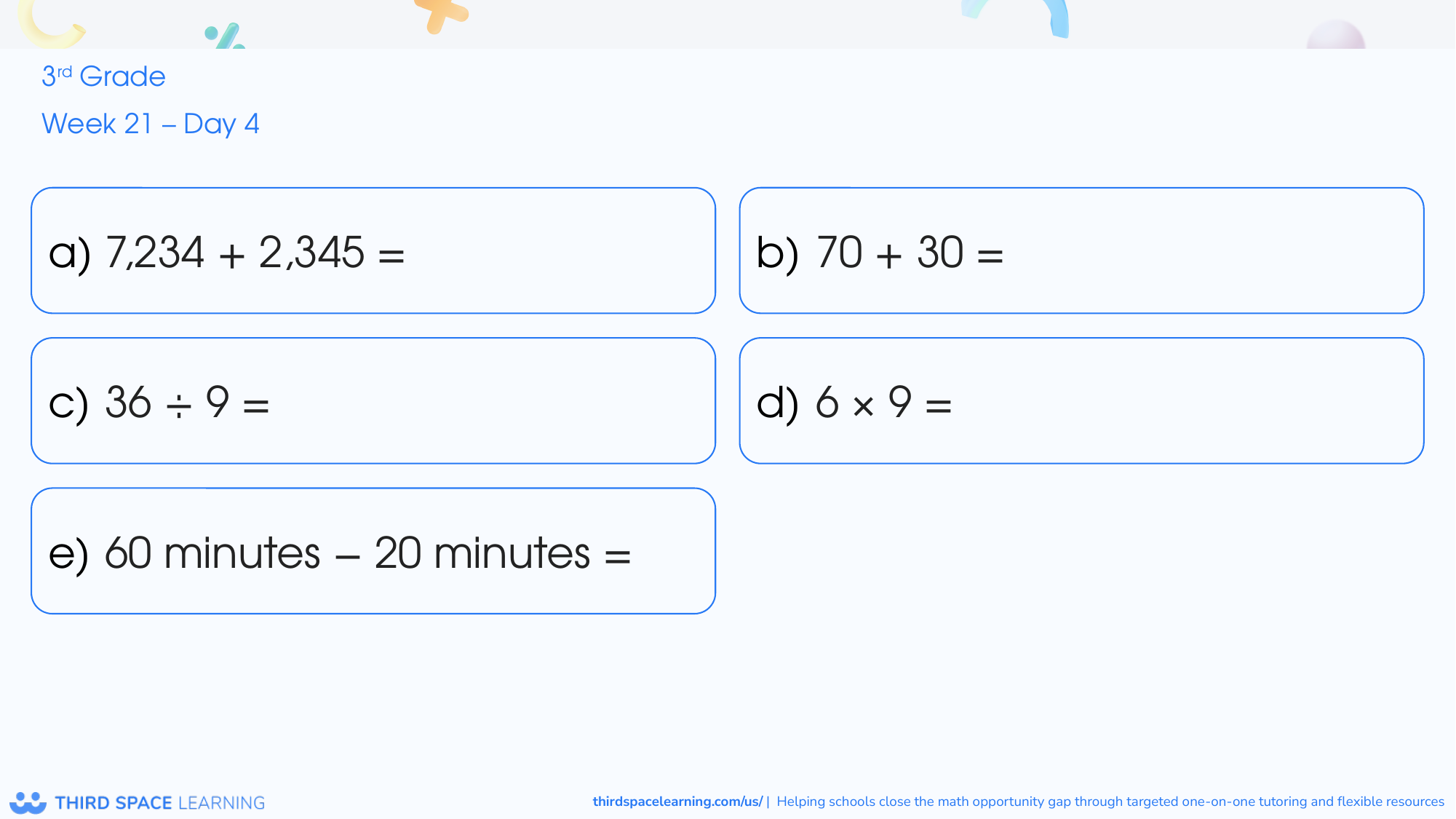

3rd Grade
Week 21 – Day 4
7,234 + 2,345 =
70 + 30 =
36 ÷ 9 =
6 × 9 =
60 minutes − 20 minutes =